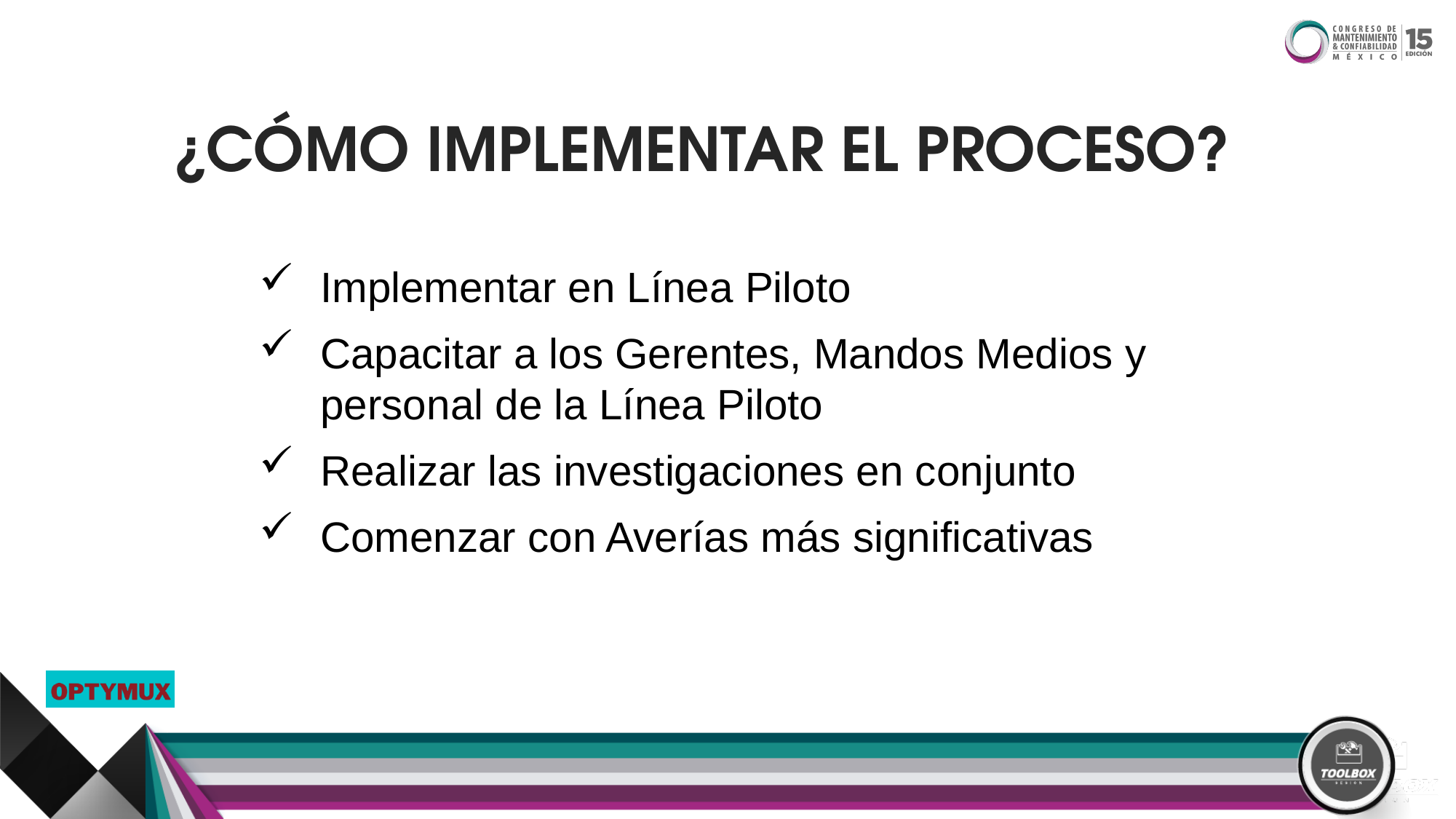

¿CÓMO IMPLEMENTAR EL PROCESO?
Implementar en Línea Piloto
Capacitar a los Gerentes, Mandos Medios y personal de la Línea Piloto
Realizar las investigaciones en conjunto
Comenzar con Averías más significativas